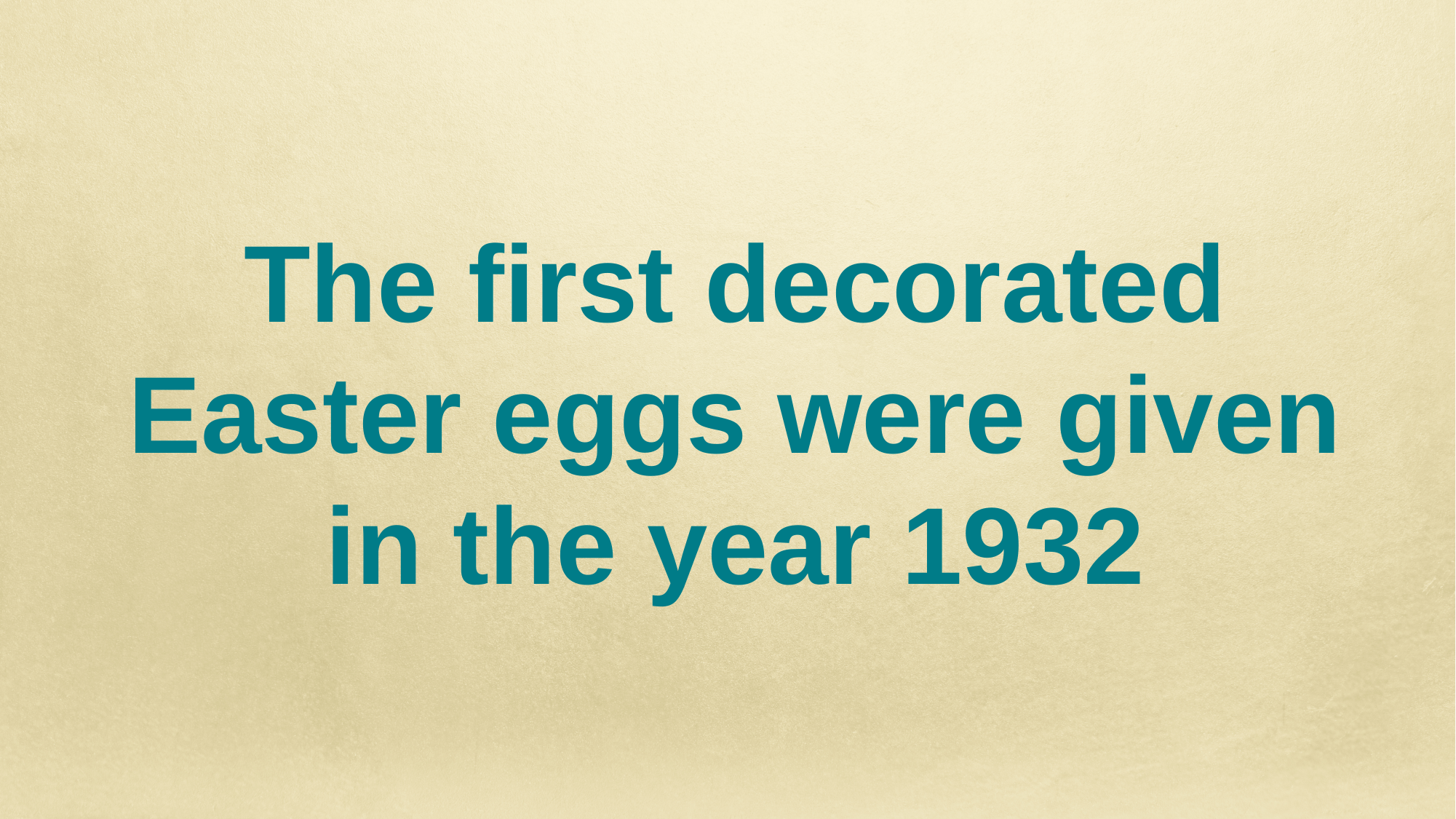

The first decorated Easter eggs were given in the year 1932